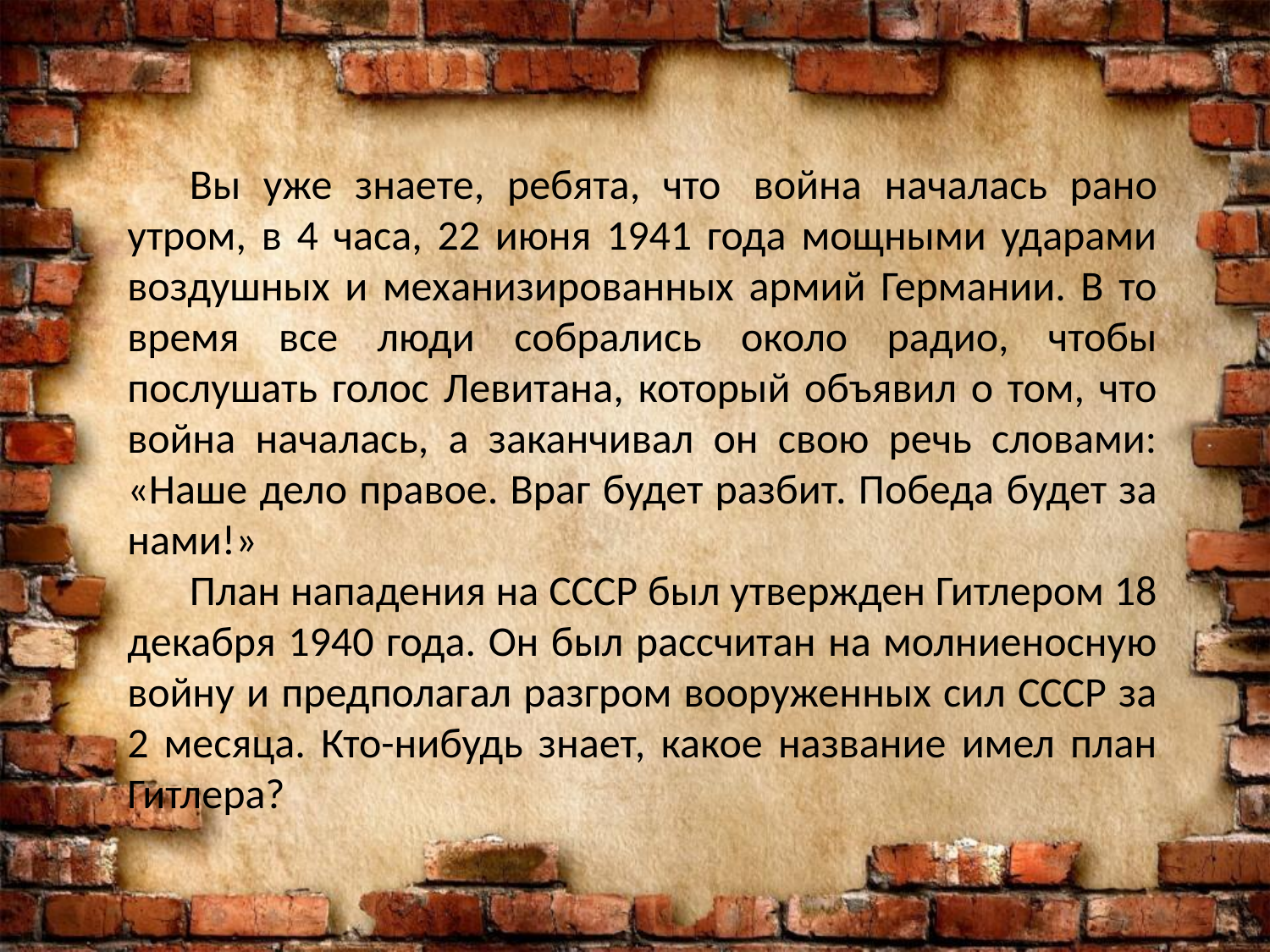

Вы уже знаете, ребята, что  война началась рано утром, в 4 часа, 22 июня 1941 года мощными ударами воздушных и механизированных армий Германии. В то время все люди собрались около радио, чтобы послушать голос Левитана, который объявил о том, что война началась, а заканчивал он свою речь словами: «Наше дело правое. Враг будет разбит. Победа будет за нами!»
План нападения на СССР был утвержден Гитлером 18 декабря 1940 года. Он был рассчитан на молниеносную войну и предполагал разгром вооруженных сил СССР за 2 месяца. Кто-нибудь знает, какое название имел план Гитлера?